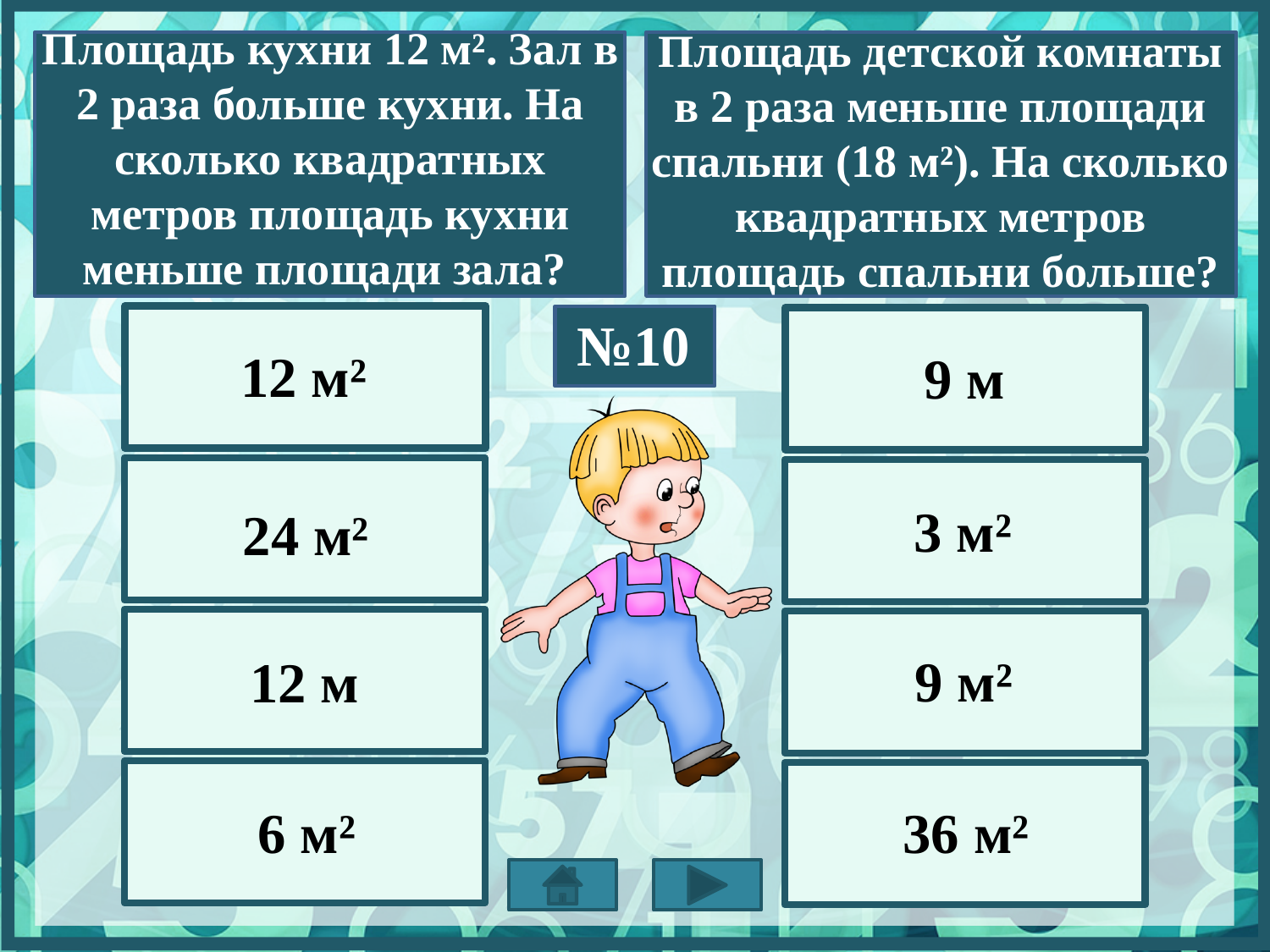

Площадь кухни 12 м². Зал в 2 раза больше кухни. На сколько квадратных метров площадь кухни меньше площади зала?
Площадь детской комнаты в 2 раза меньше площади спальни (18 м²). На сколько квадратных метров площадь спальни больше?
№10
12 м²
9 м
3 м²
24 м²
9 м²
12 м
6 м²
36 м²